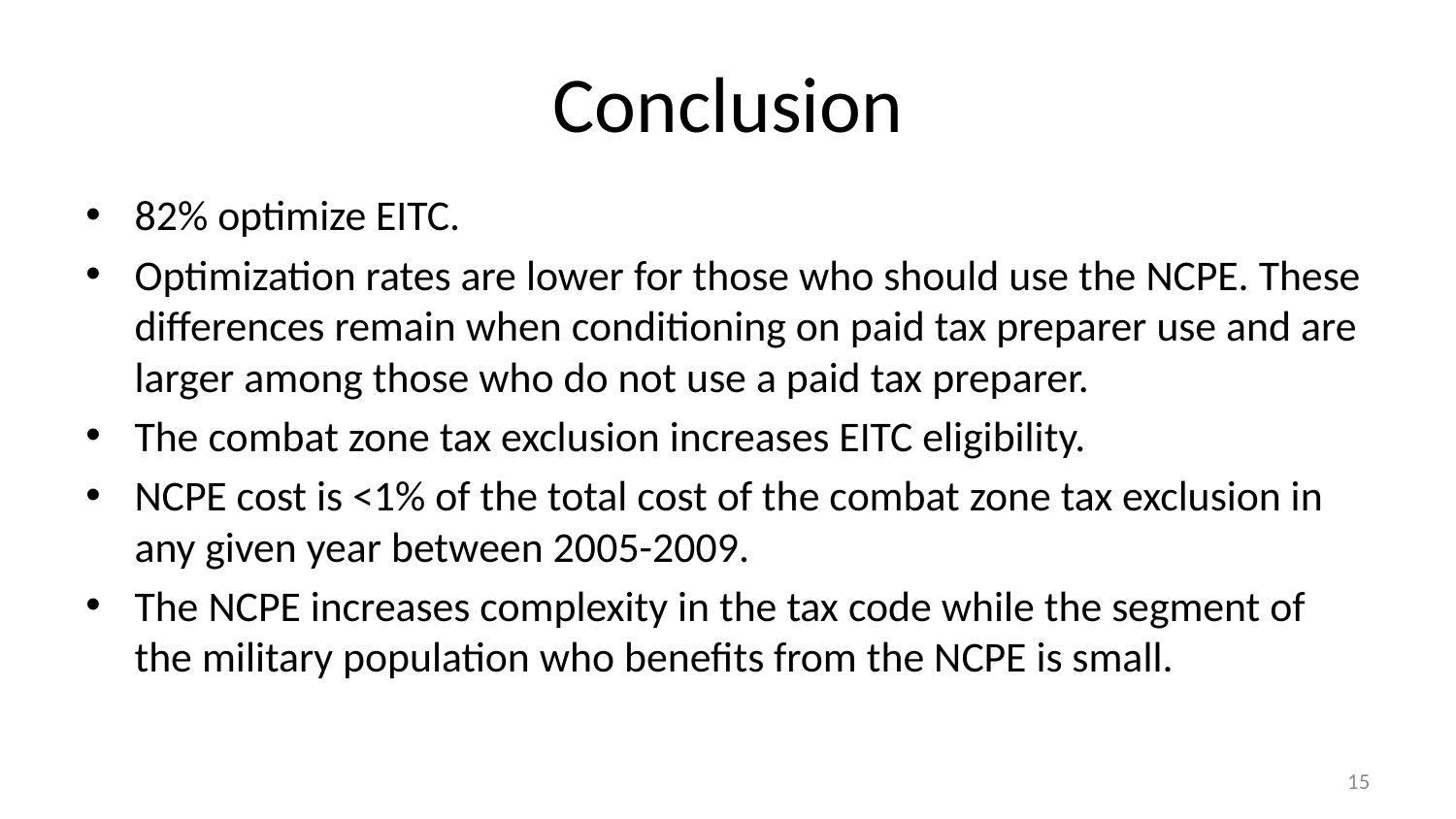

# Conclusion
82% optimize EITC.
Optimization rates are lower for those who should use the NCPE. These differences remain when conditioning on paid tax preparer use and are larger among those who do not use a paid tax preparer.
The combat zone tax exclusion increases EITC eligibility.
NCPE cost is <1% of the total cost of the combat zone tax exclusion in any given year between 2005-2009.
The NCPE increases complexity in the tax code while the segment of the military population who benefits from the NCPE is small.

15